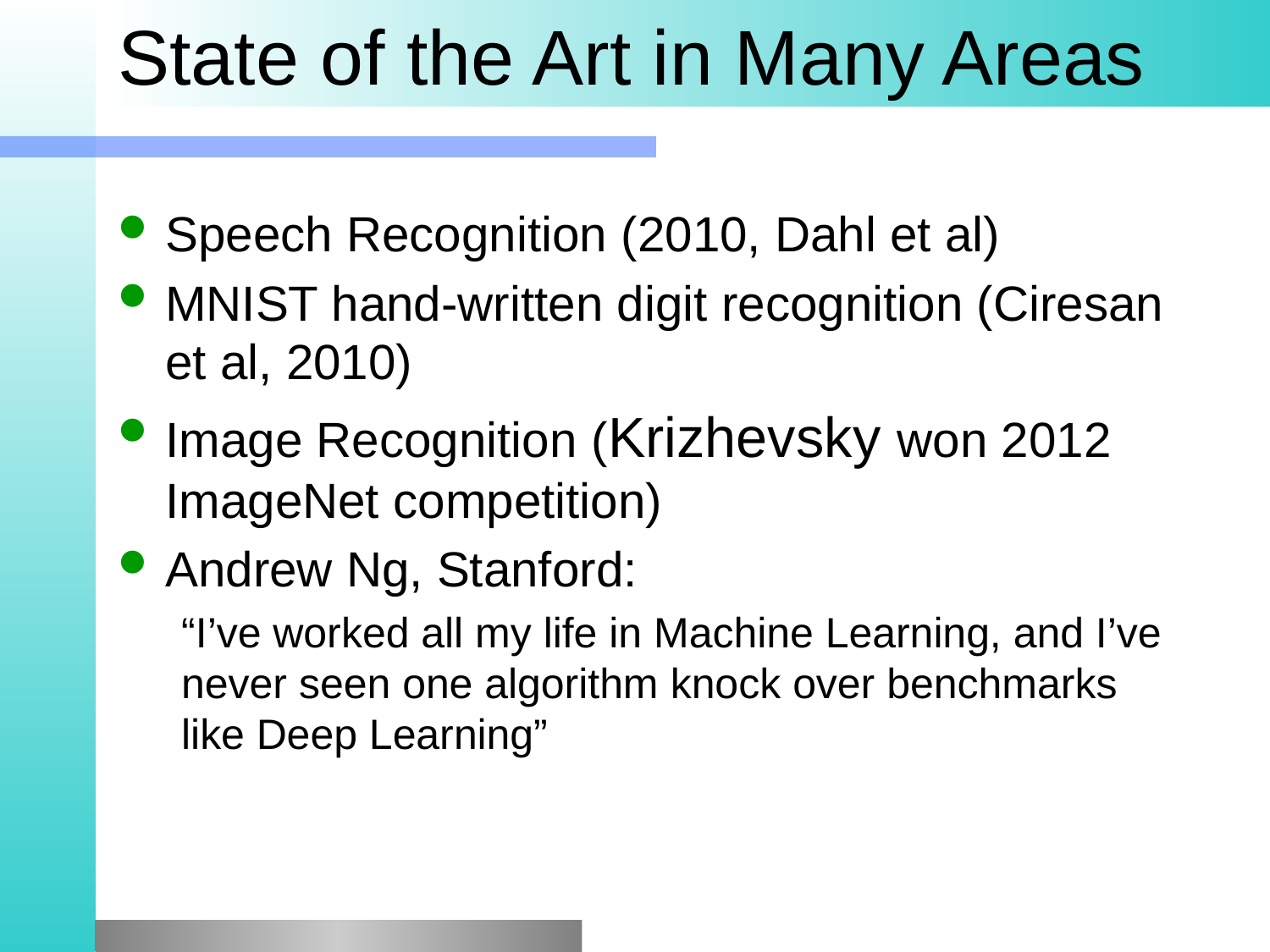

# State of the Art in Many Areas
Speech Recognition (2010, Dahl et al)
MNIST hand-written digit recognition (Ciresan et al, 2010)
Image Recognition (Krizhevsky won 2012 ImageNet competition)
Andrew Ng, Stanford:
“I’ve worked all my life in Machine Learning, and I’ve never seen one algorithm knock over benchmarks like Deep Learning”